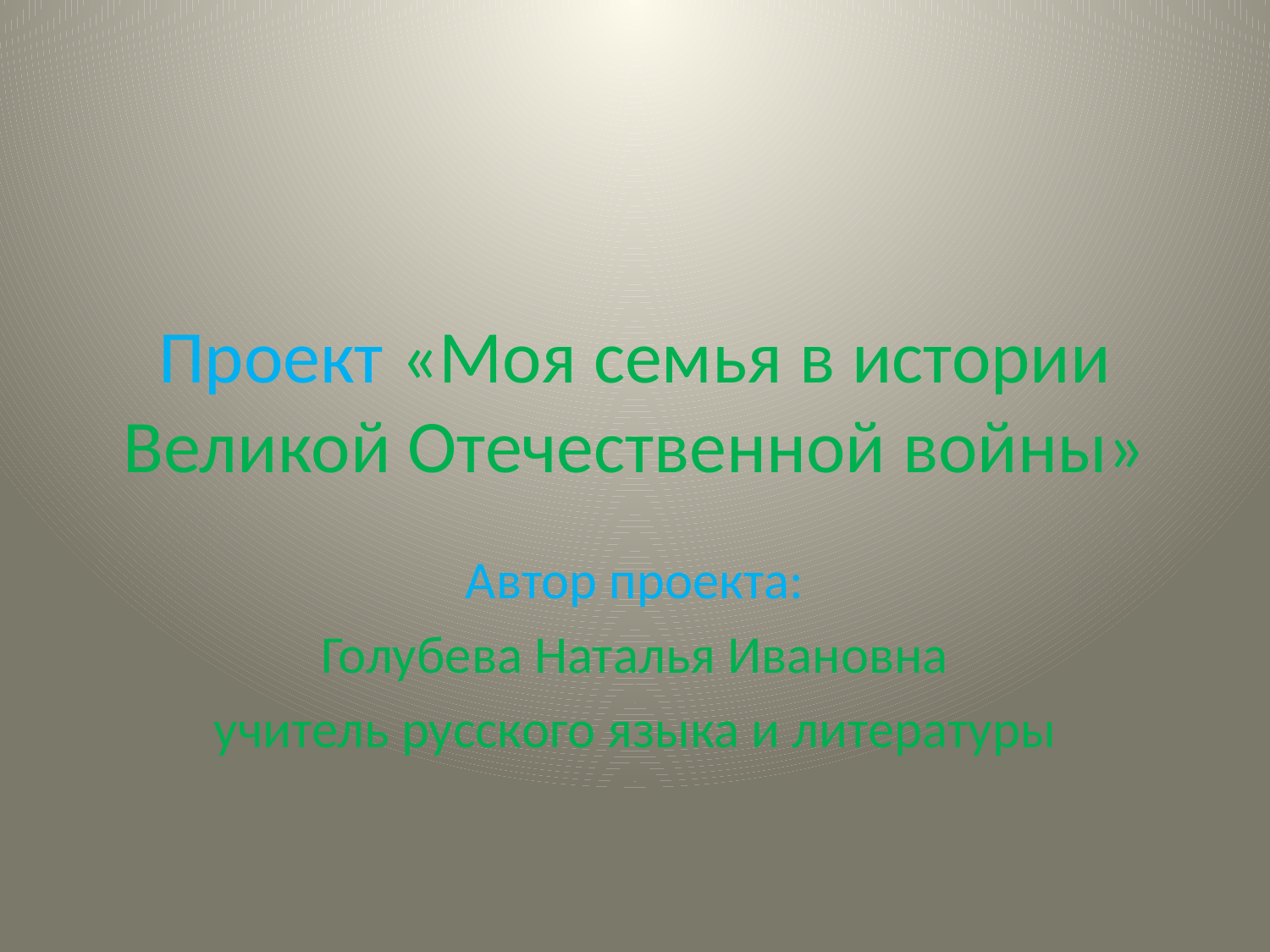

# Проект «Моя семья в истории Великой Отечественной войны»
Автор проекта:
Голубева Наталья Ивановна
учитель русского языка и литературы